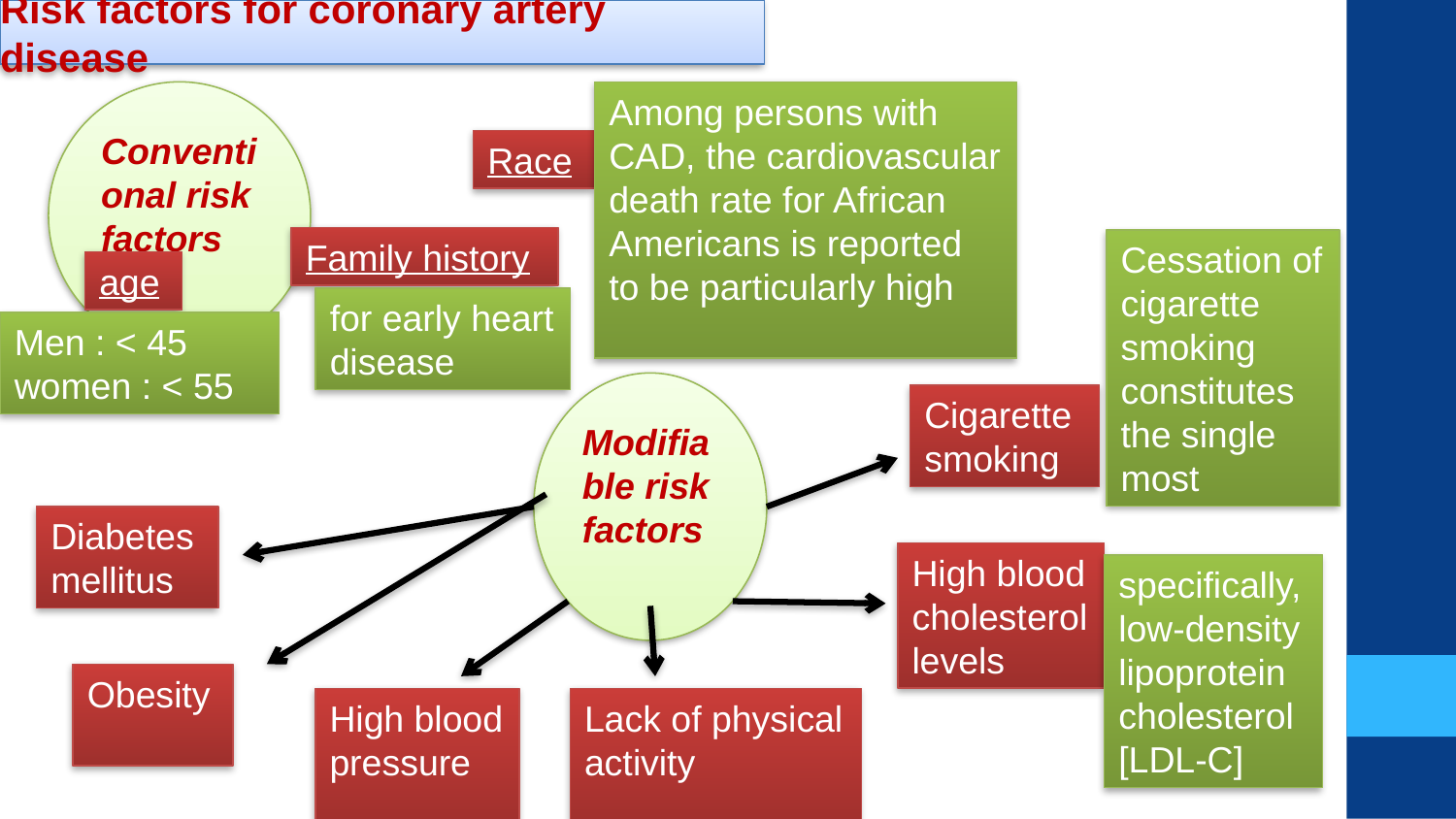

Risk factors for coronary artery disease
Conventional risk factors

Among persons with CAD, the cardiovascular death rate for African Americans is reported to be particularly high

Race
Family history
Cessation of cigarette smoking constitutes the single most
age
for early heart disease
Men : < 45 women : < 55
Modifiable risk factors

Cigarette smoking
Diabetes mellitus

High blood cholesterol levels
specifically, low-density lipoprotein cholesterol [LDL-C]
Obesity

High blood pressure

Lack of physical activity